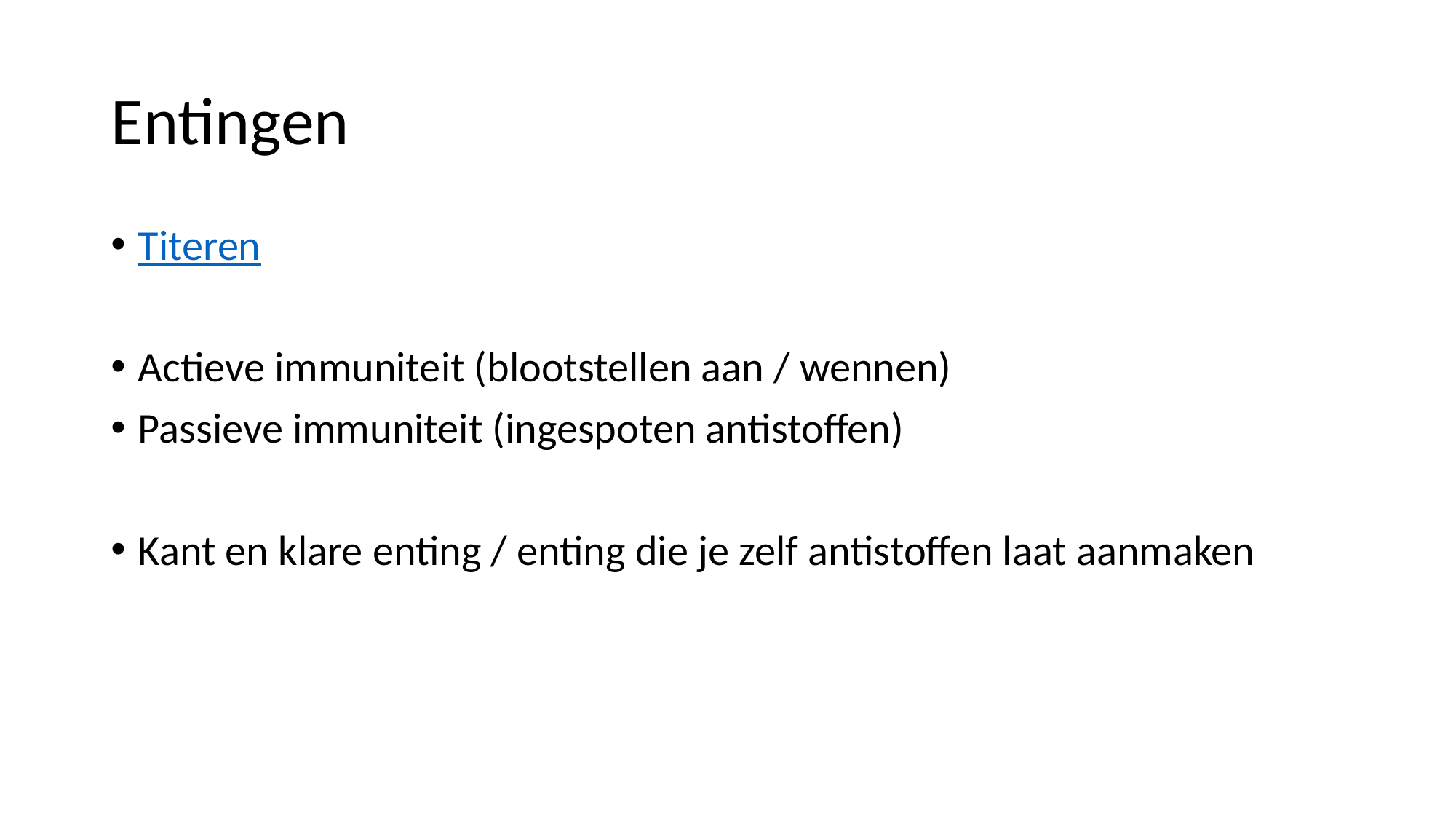

# Entingen
Titeren

Actieve immuniteit (blootstellen aan / wennen)
Passieve immuniteit (ingespoten antistoffen)

Kant en klare enting / enting die je zelf antistoffen laat aanmaken